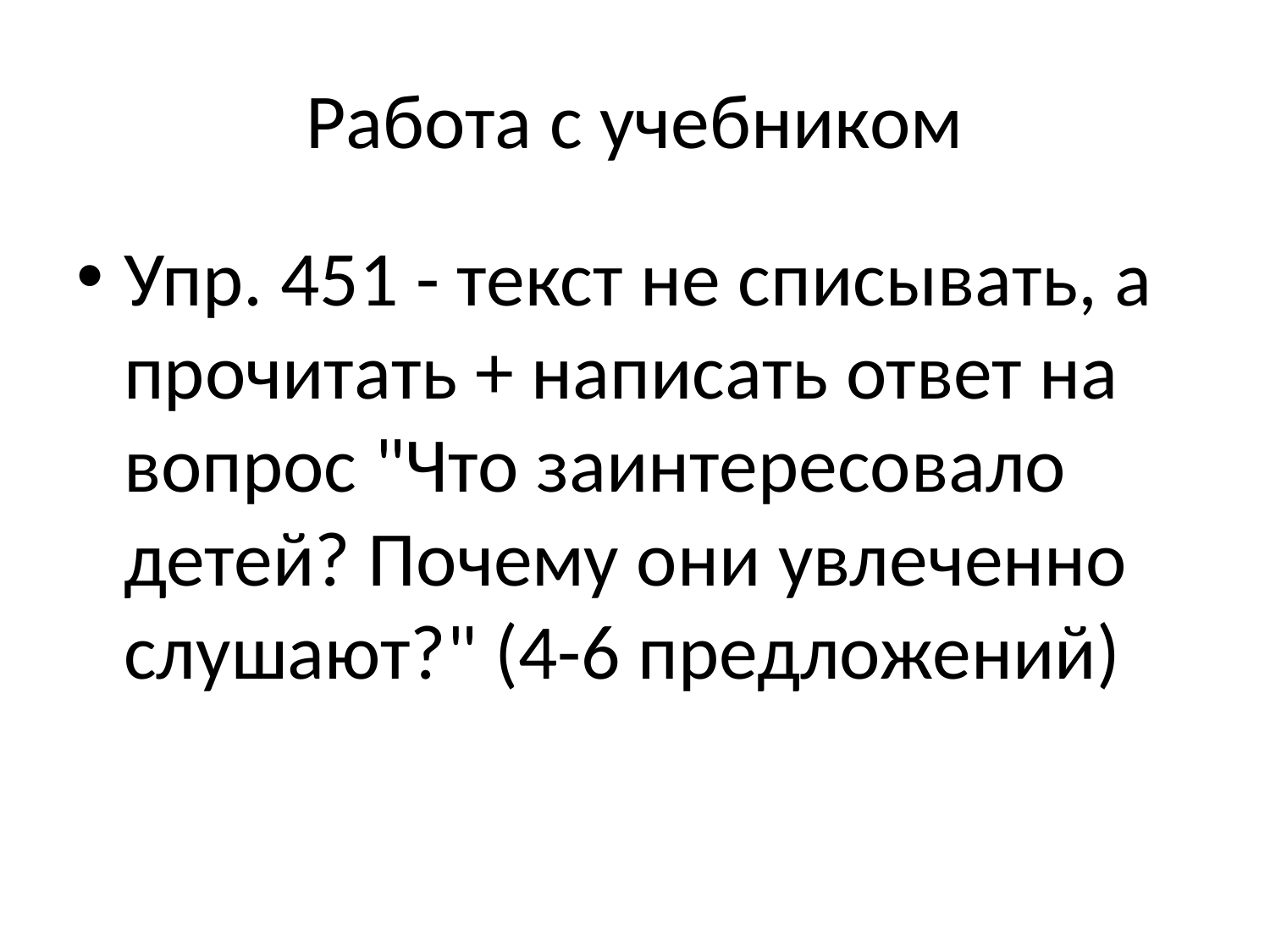

# Работа с учебником
Упр. 451 - текст не списывать, а прочитать + написать ответ на вопрос "Что заинтересовало детей? Почему они увлеченно слушают?" (4-6 предложений)